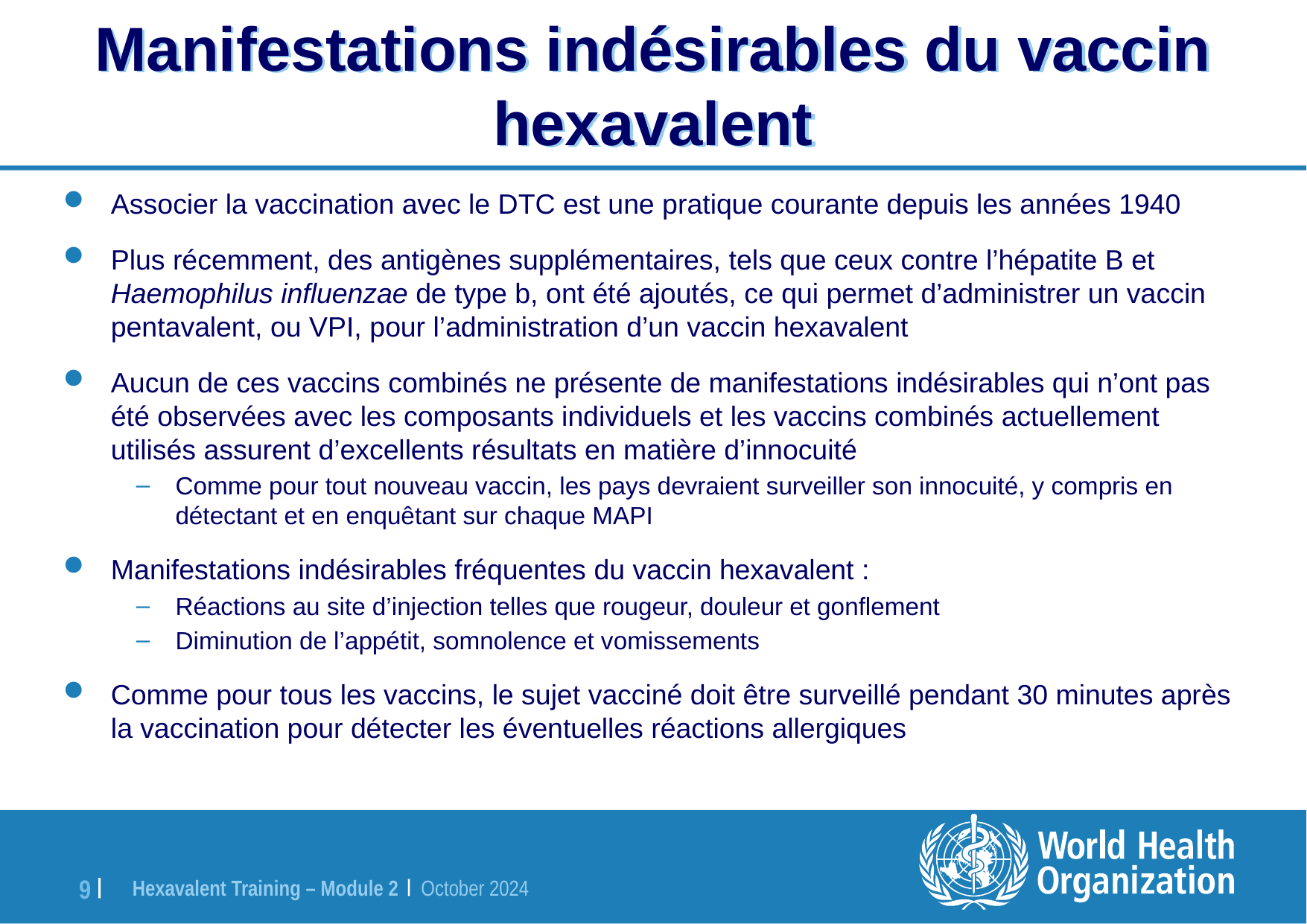

# Manifestations indésirables du vaccin hexavalent
Associer la vaccination avec le DTC est une pratique courante depuis les années 1940
Plus récemment, des antigènes supplémentaires, tels que ceux contre l’hépatite B et Haemophilus influenzae de type b, ont été ajoutés, ce qui permet d’administrer un vaccin pentavalent, ou VPI, pour l’administration d’un vaccin hexavalent
Aucun de ces vaccins combinés ne présente de manifestations indésirables qui n’ont pas été observées avec les composants individuels et les vaccins combinés actuellement utilisés assurent d’excellents résultats en matière d’innocuité
Comme pour tout nouveau vaccin, les pays devraient surveiller son innocuité, y compris en détectant et en enquêtant sur chaque MAPI
Manifestations indésirables fréquentes du vaccin hexavalent :
Réactions au site d’injection telles que rougeur, douleur et gonflement
Diminution de l’appétit, somnolence et vomissements
Comme pour tous les vaccins, le sujet vacciné doit être surveillé pendant 30 minutes après la vaccination pour détecter les éventuelles réactions allergiques